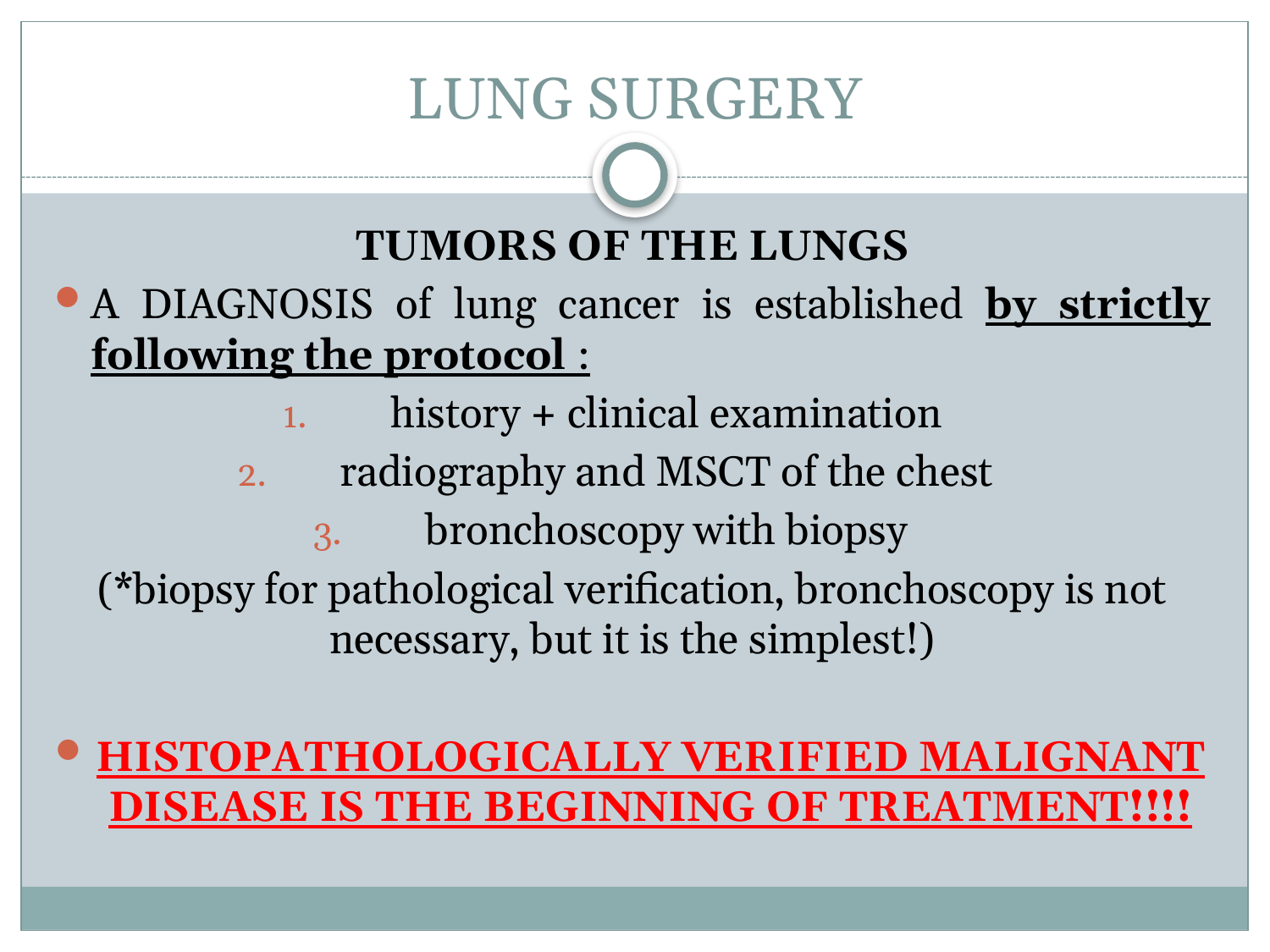

# LUNG SURGERY
TUMORS OF THE LUNGS
A DIAGNOSIS of lung cancer is established by strictly following the protocol :
history + clinical examination
radiography and MSCT of the chest
bronchoscopy with biopsy
(*biopsy for pathological verification, bronchoscopy is not necessary, but it is the simplest!)

HISTOPATHOLOGICALLY VERIFIED MALIGNANT DISEASE IS THE BEGINNING OF TREATMENT!!!!